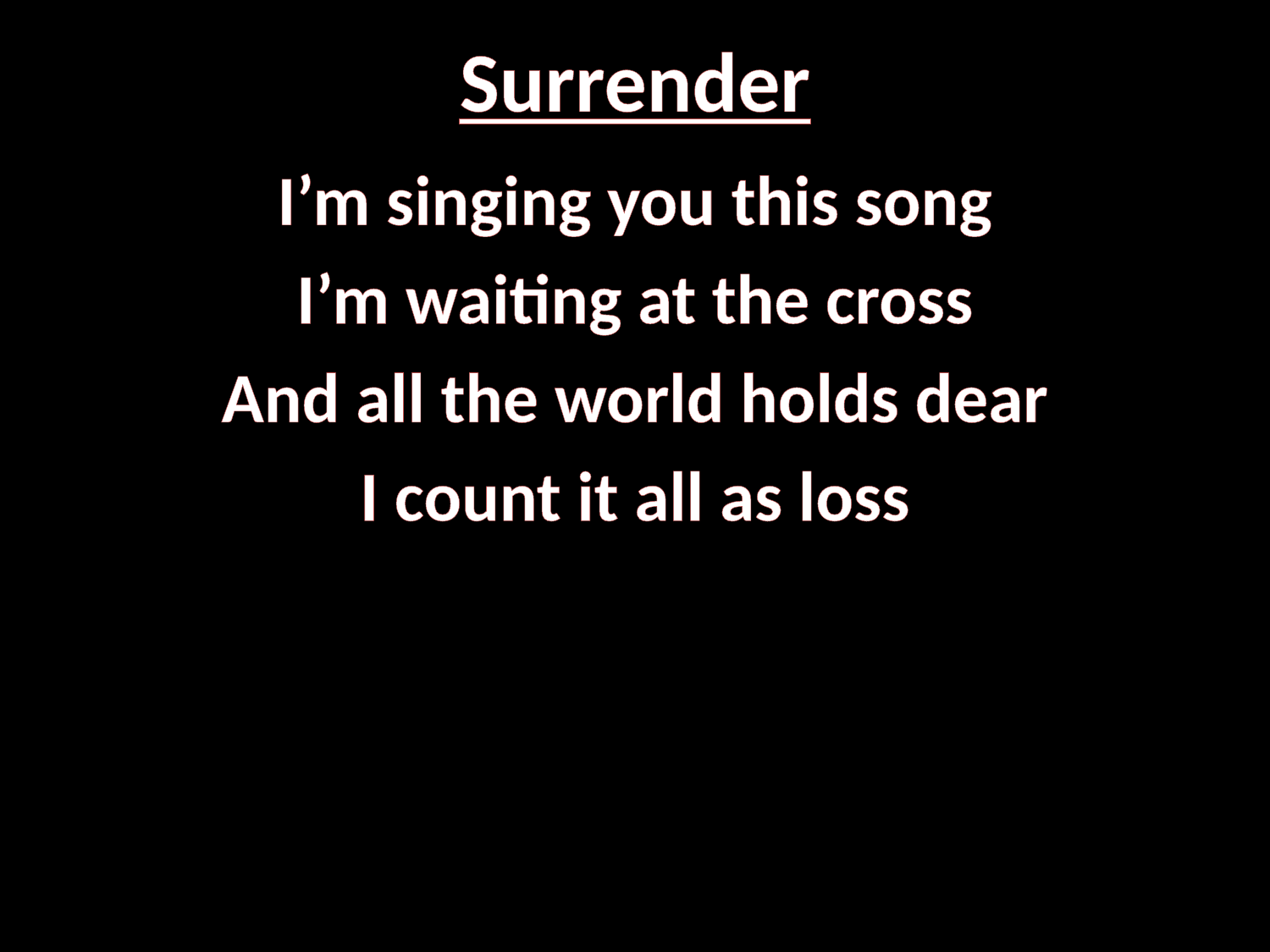

# Surrender
I’m singing you this song
I’m waiting at the cross
And all the world holds dear
I count it all as loss